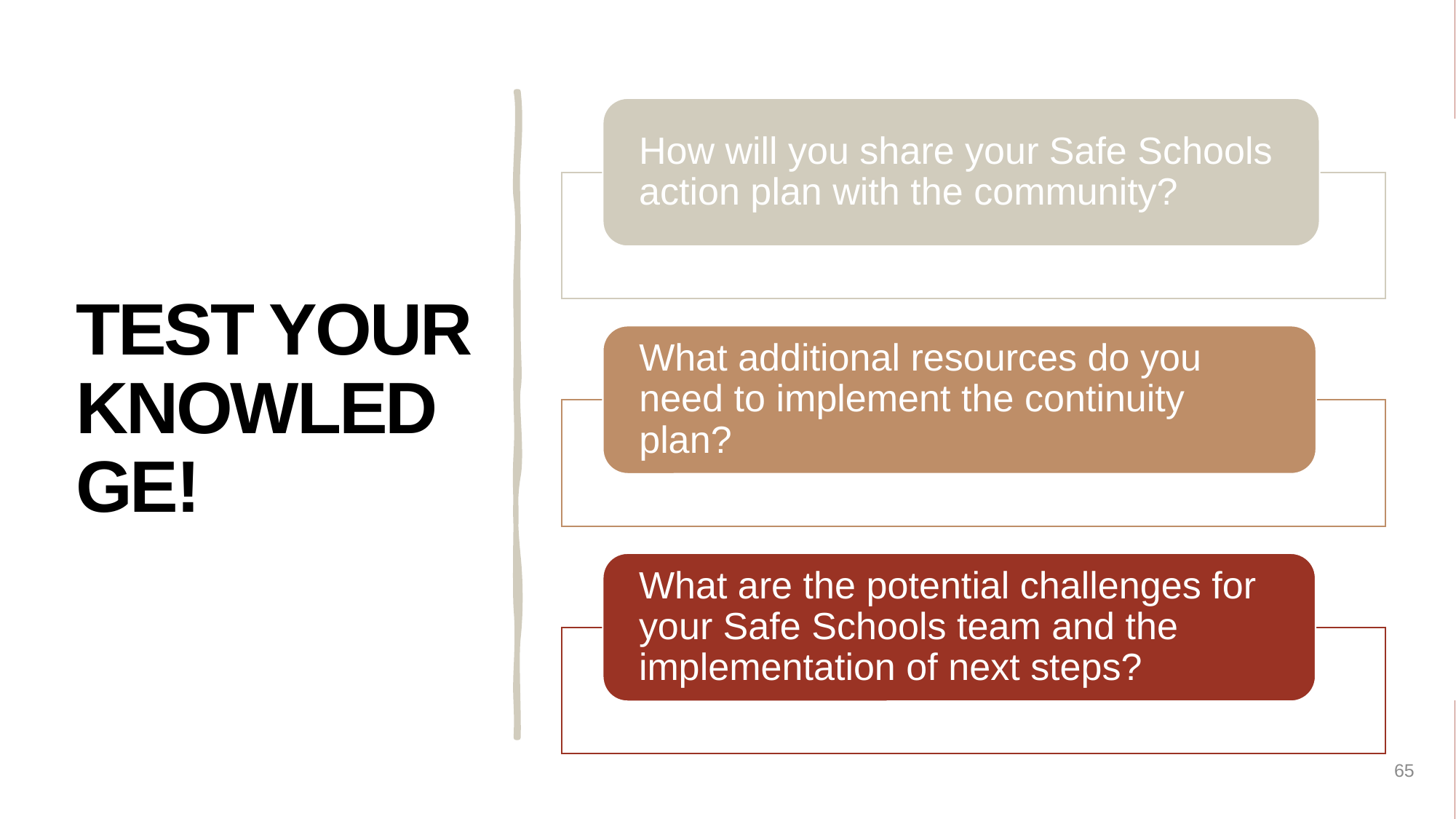

# Test your knowledge!
How will you share your Safe Schools action plan with the community?
What additional resources do you need to implement the continuity plan?
What are the potential challenges for your Safe Schools team and the implementation of next steps?

65